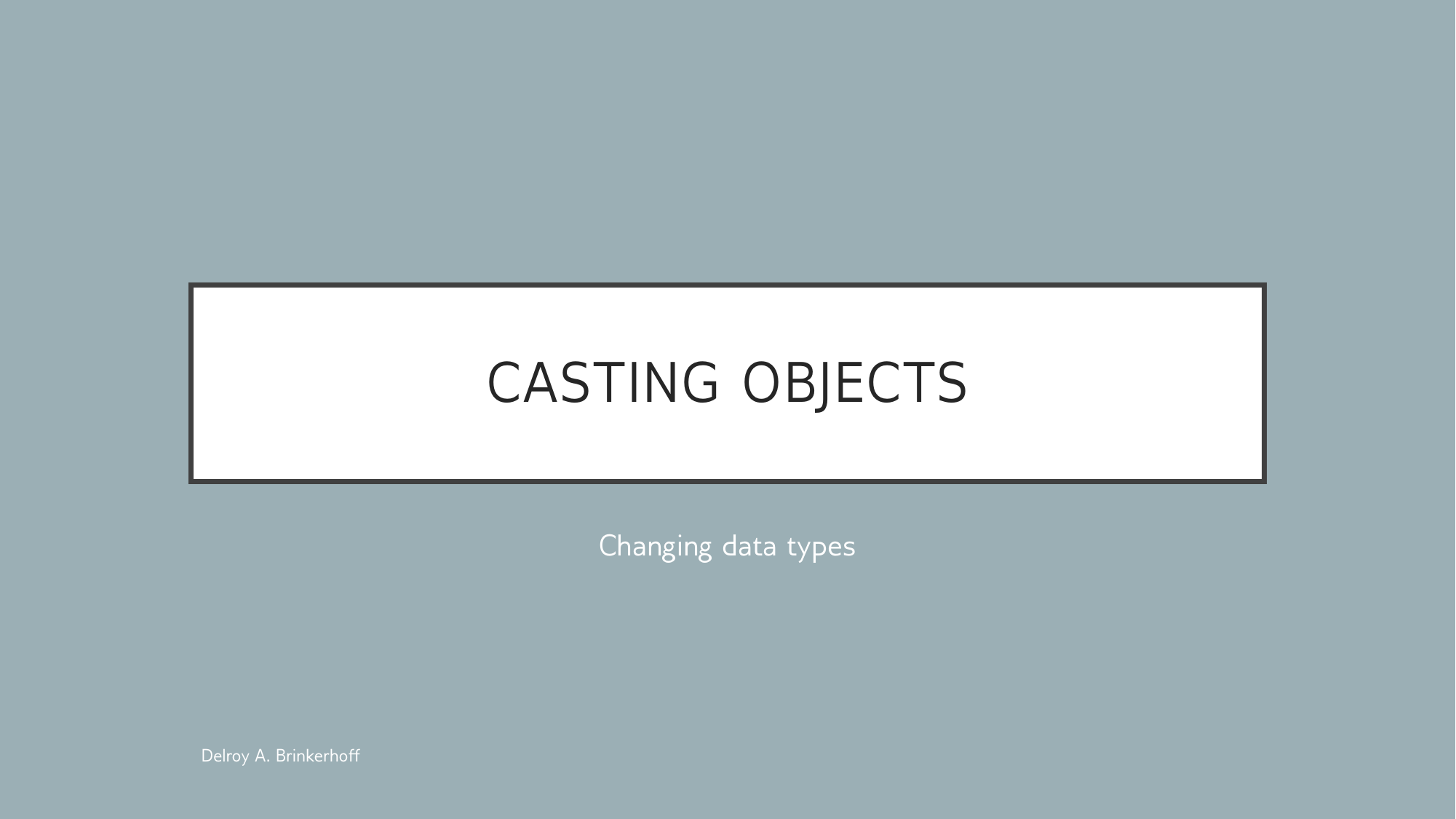

# casting Objects
Changing data types
Delroy A. Brinkerhoff